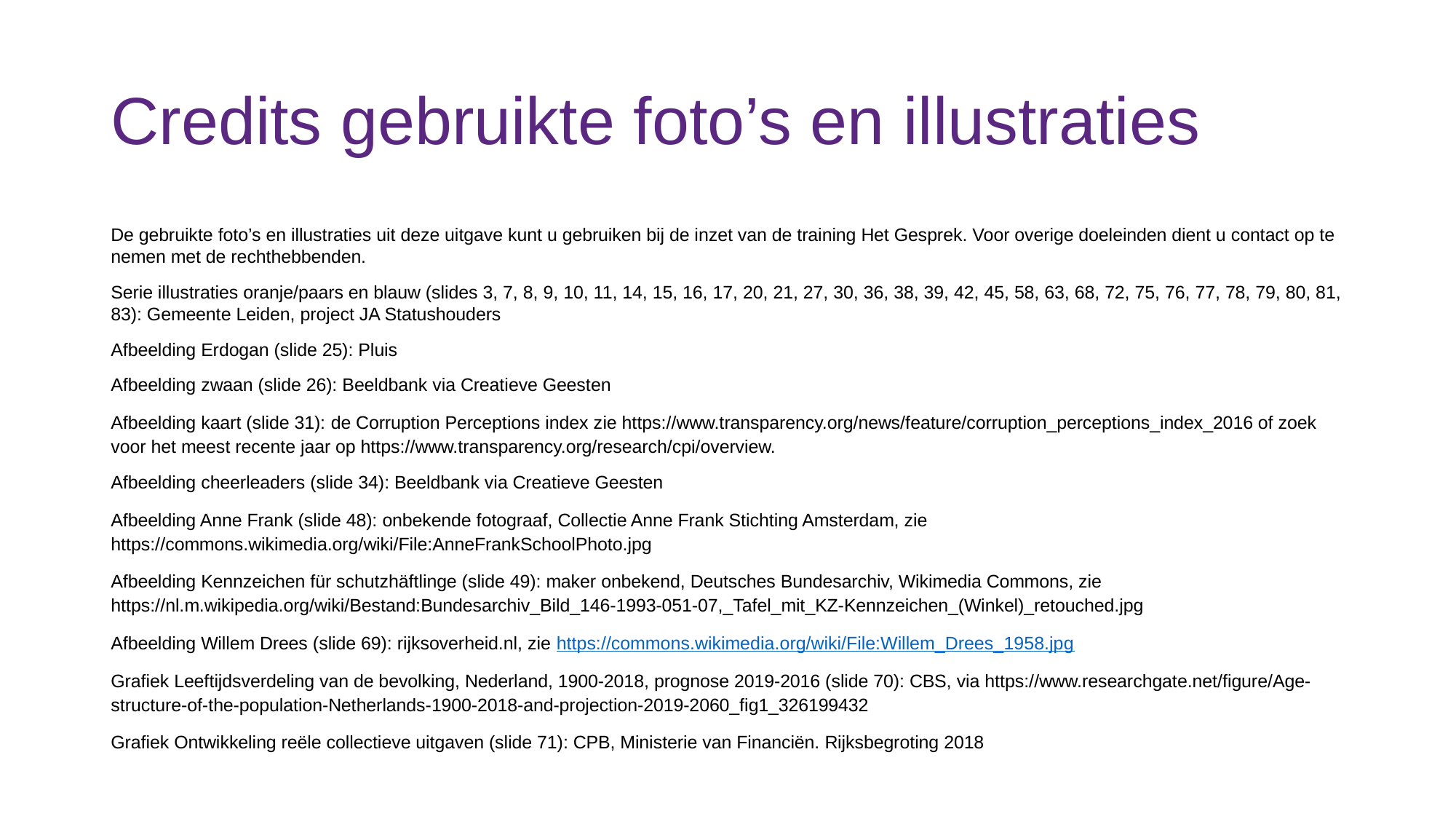

# Credits gebruikte foto’s en illustraties
De gebruikte foto’s en illustraties uit deze uitgave kunt u gebruiken bij de inzet van de training Het Gesprek. Voor overige doeleinden dient u contact op te nemen met de rechthebbenden.
Serie illustraties oranje/paars en blauw (slides 3, 7, 8, 9, 10, 11, 14, 15, 16, 17, 20, 21, 27, 30, 36, 38, 39, 42, 45, 58, 63, 68, 72, 75, 76, 77, 78, 79, 80, 81, 83): Gemeente Leiden, project JA Statushouders
Afbeelding Erdogan (slide 25): Pluis
Afbeelding zwaan (slide 26): Beeldbank via Creatieve Geesten
Afbeelding kaart (slide 31): de Corruption Perceptions index zie https://www.transparency.org/news/feature/corruption_perceptions_index_2016 of zoek voor het meest recente jaar op https://www.transparency.org/research/cpi/overview.
Afbeelding cheerleaders (slide 34): Beeldbank via Creatieve Geesten
Afbeelding Anne Frank (slide 48): onbekende fotograaf, Collectie Anne Frank Stichting Amsterdam, zie https://commons.wikimedia.org/wiki/File:AnneFrankSchoolPhoto.jpg
Afbeelding Kennzeichen für schutzhäftlinge (slide 49): maker onbekend, Deutsches Bundesarchiv, Wikimedia Commons, zie https://nl.m.wikipedia.org/wiki/Bestand:Bundesarchiv_Bild_146-1993-051-07,_Tafel_mit_KZ-Kennzeichen_(Winkel)_retouched.jpg
Afbeelding Willem Drees (slide 69): rijksoverheid.nl, zie https://commons.wikimedia.org/wiki/File:Willem_Drees_1958.jpg
Grafiek Leeftijdsverdeling van de bevolking, Nederland, 1900-2018, prognose 2019-2016 (slide 70): CBS, via https://www.researchgate.net/figure/Age-structure-of-the-population-Netherlands-1900-2018-and-projection-2019-2060_fig1_326199432
Grafiek Ontwikkeling reële collectieve uitgaven (slide 71): CPB, Ministerie van Financiën. Rijksbegroting 2018